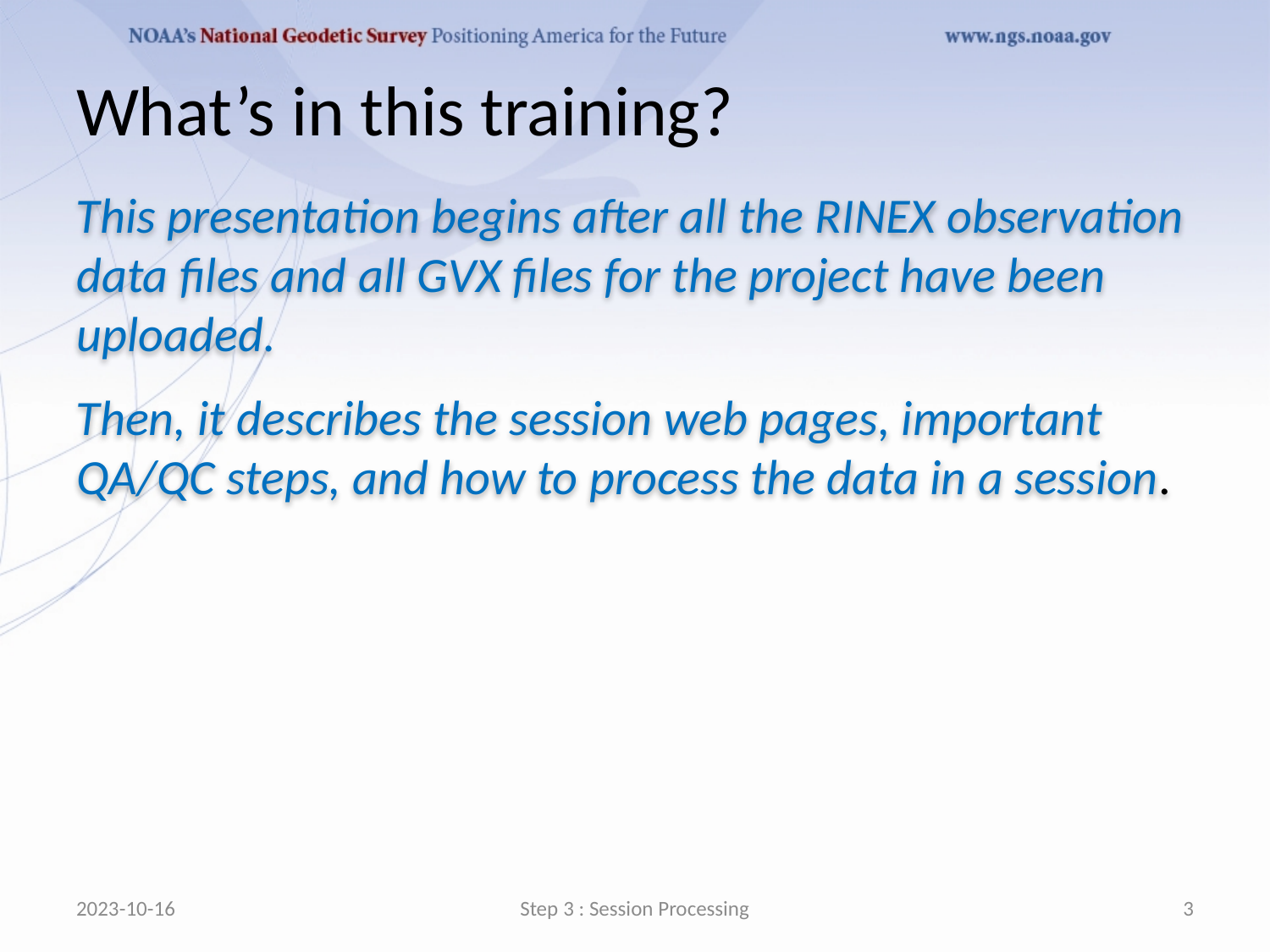

# What’s in this training?
This presentation begins after all the RINEX observation data files and all GVX files for the project have been uploaded.
Then, it describes the session web pages, important QA/QC steps, and how to process the data in a session.
2023-10-16
Step 3 : Session Processing
3